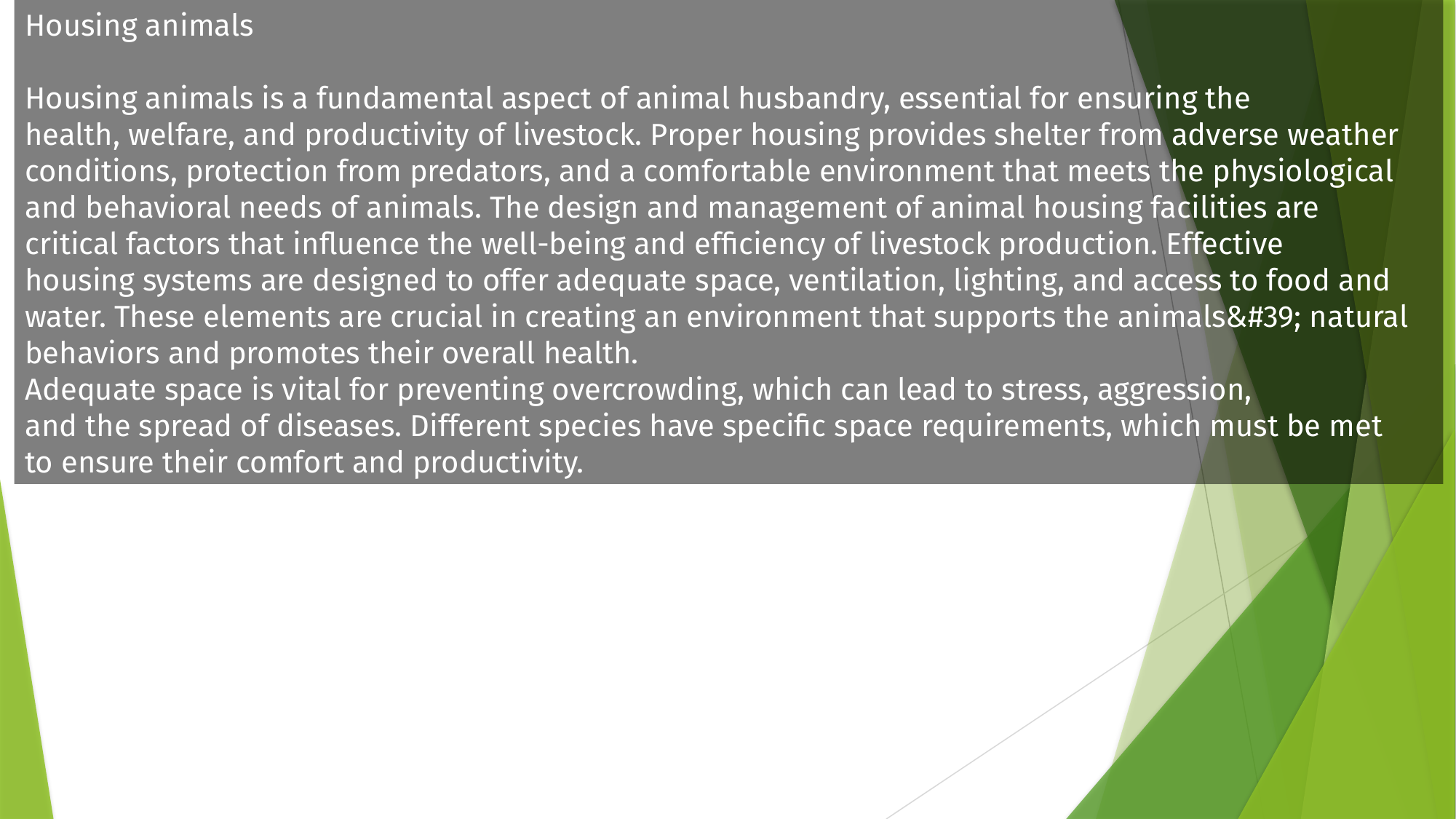

Housing animals

Housing animals is a fundamental aspect of animal husbandry, essential for ensuring the
health, welfare, and productivity of livestock. Proper housing provides shelter from adverse weather
conditions, protection from predators, and a comfortable environment that meets the physiological
and behavioral needs of animals. The design and management of animal housing facilities are
critical factors that influence the well-being and efficiency of livestock production. Effective
housing systems are designed to offer adequate space, ventilation, lighting, and access to food and
water. These elements are crucial in creating an environment that supports the animals&#39; natural
behaviors and promotes their overall health.
Adequate space is vital for preventing overcrowding, which can lead to stress, aggression,
and the spread of diseases. Different species have specific space requirements, which must be met
to ensure their comfort and productivity.